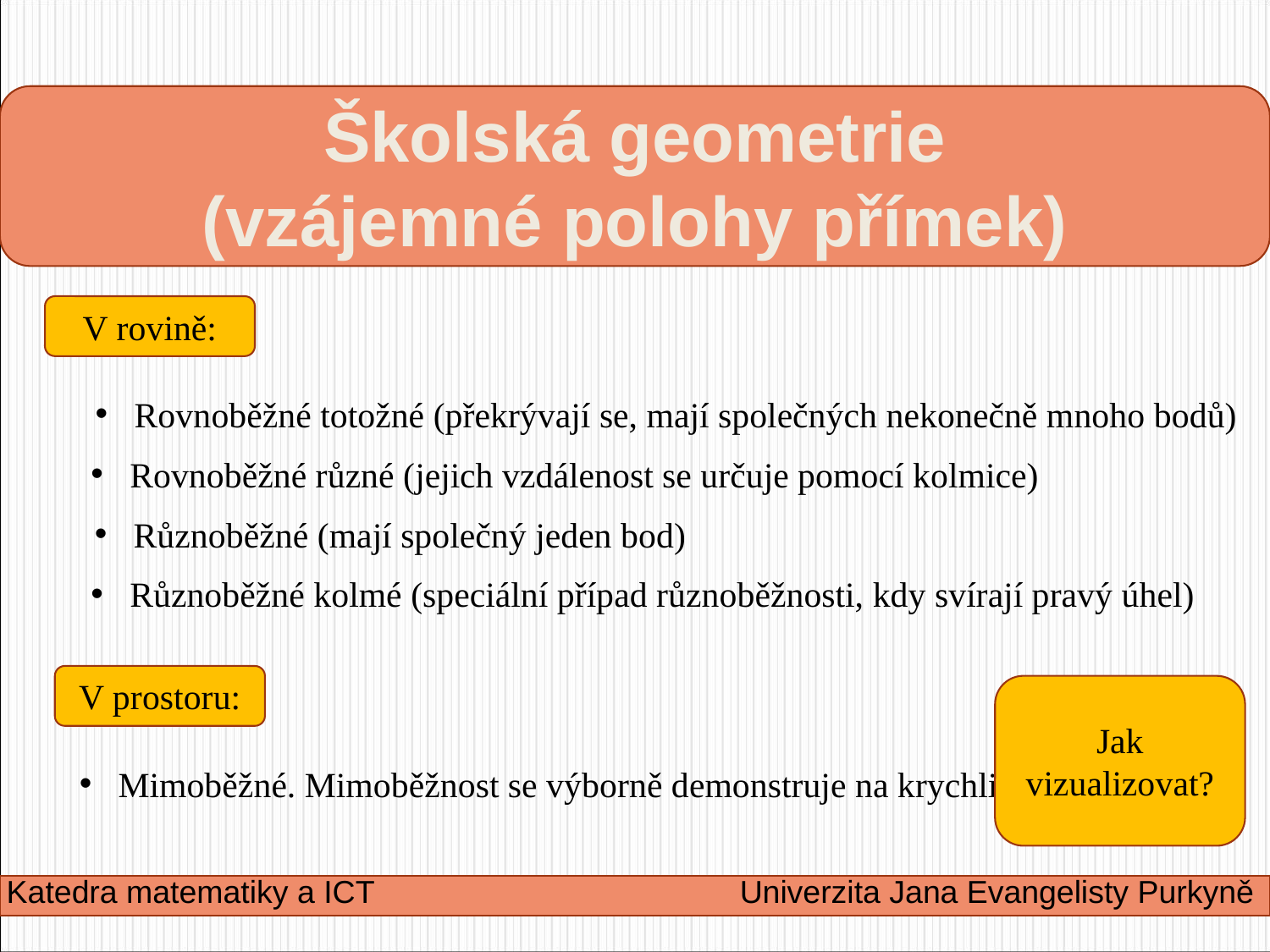

Školská geometrie
(vzájemné polohy přímek)
V rovině:
 Rovnoběžné totožné (překrývají se, mají společných nekonečně mnoho bodů)
 Rovnoběžné různé (jejich vzdálenost se určuje pomocí kolmice)
 Různoběžné (mají společný jeden bod)
 Různoběžné kolmé (speciální případ různoběžnosti, kdy svírají pravý úhel)
V prostoru:
Jak vizualizovat?
 Mimoběžné. Mimoběžnost se výborně demonstruje na krychli.
Katedra matematiky a ICT
Univerzita Jana Evangelisty Purkyně